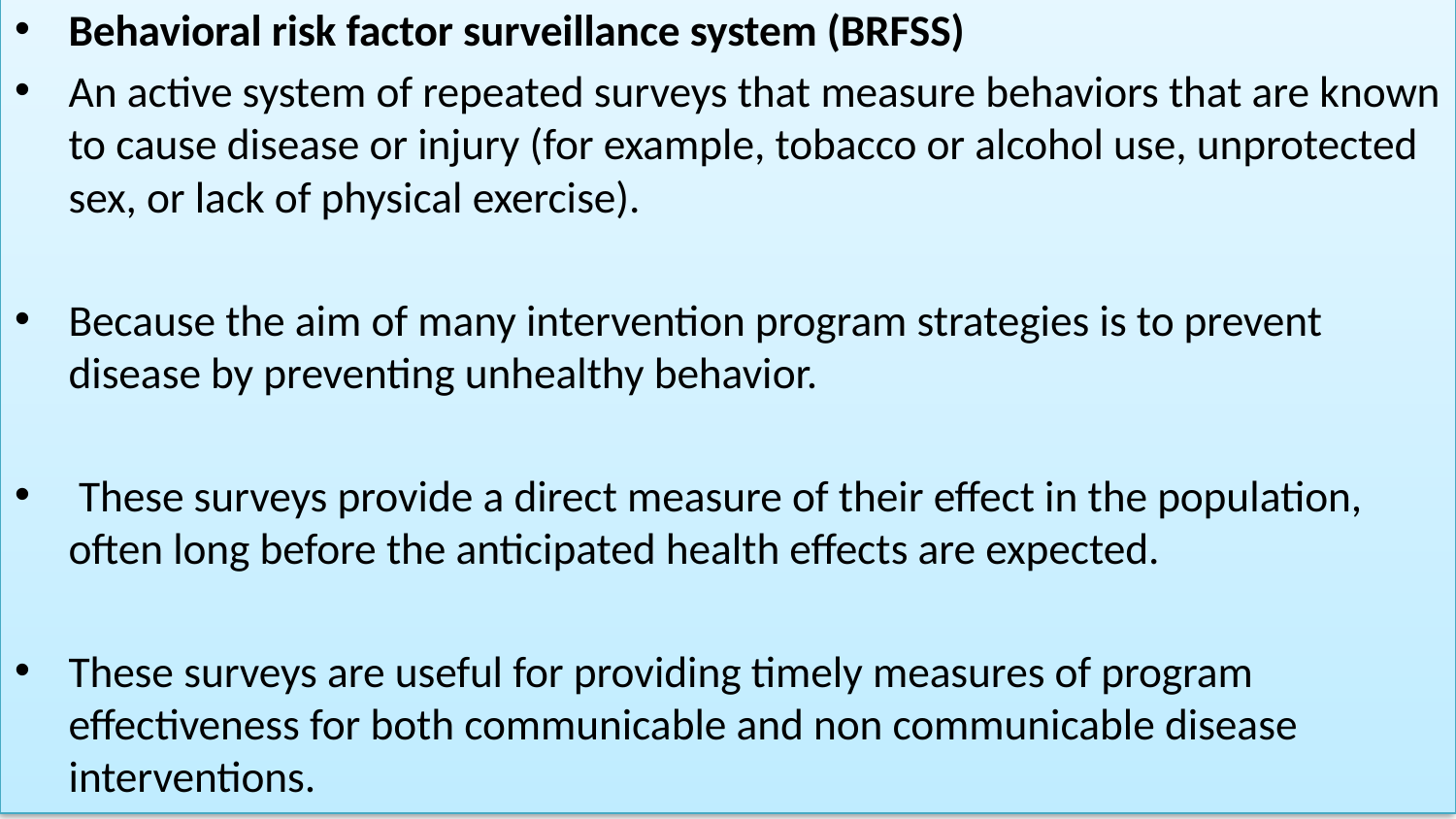

Behavioral risk factor surveillance system (BRFSS)
An active system of repeated surveys that measure behaviors that are known to cause disease or injury (for example, tobacco or alcohol use, unprotected sex, or lack of physical exercise).

Because the aim of many intervention program strategies is to prevent disease by preventing unhealthy behavior.

 These surveys provide a direct measure of their effect in the population, often long before the anticipated health effects are expected.

These surveys are useful for providing timely measures of program effectiveness for both communicable and non communicable disease interventions.
12